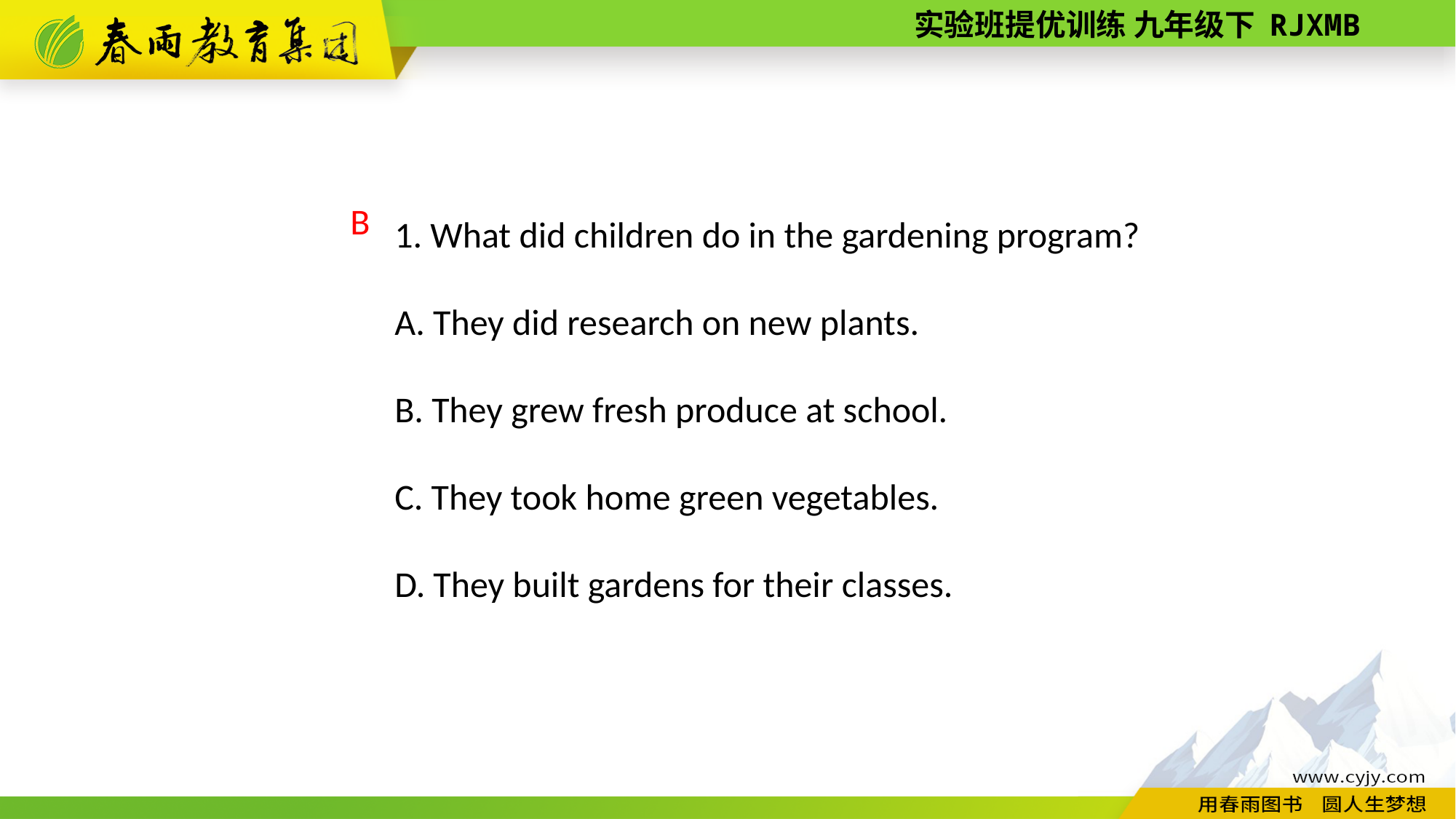

1. What did children do in the gardening program?
A. They did research on new plants.
B. They grew fresh produce at school.
C. They took home green vegetables.
D. They built gardens for their classes.
B